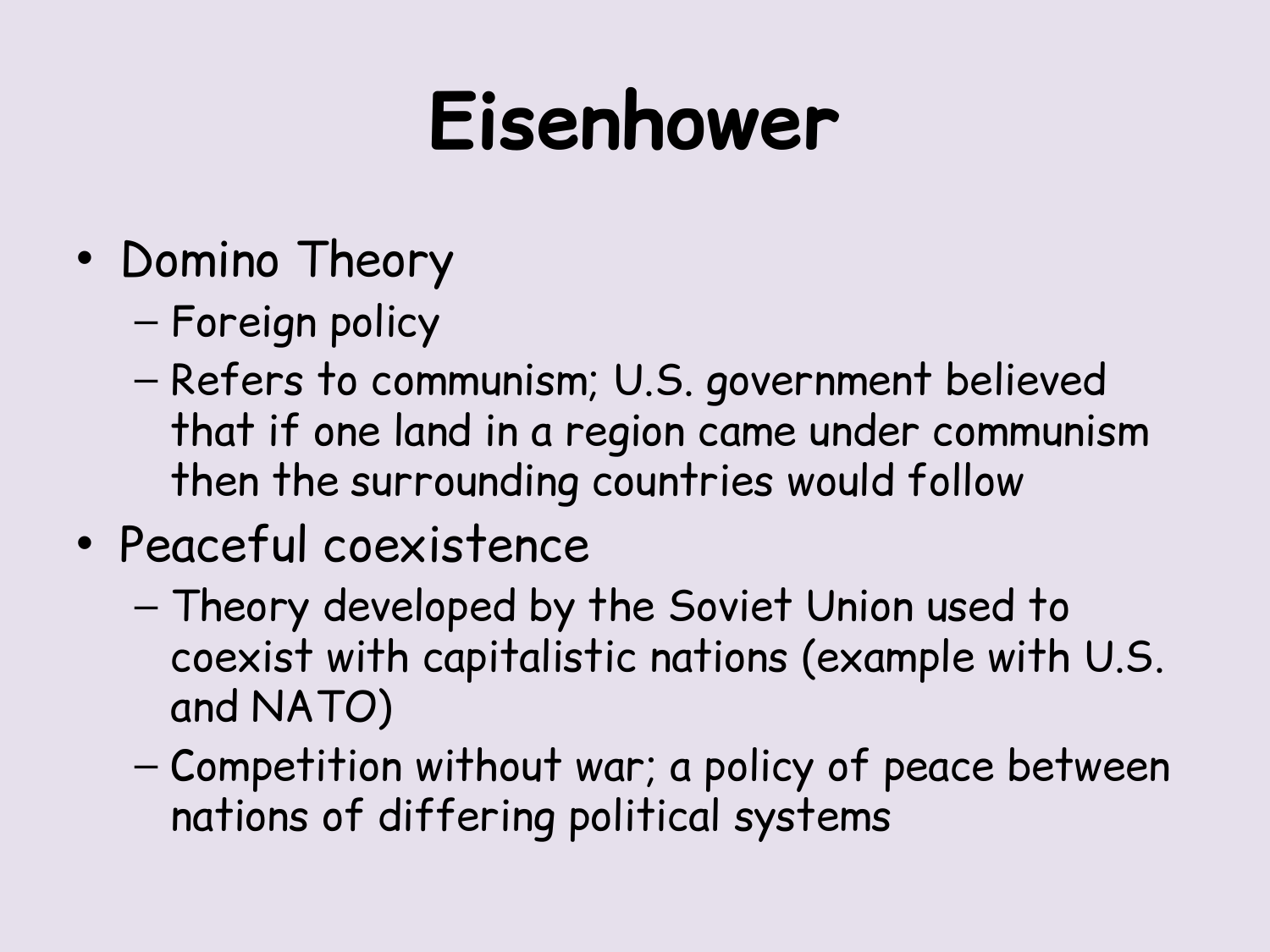

# Eisenhower
Domino Theory
Foreign policy
Refers to communism; U.S. government believed that if one land in a region came under communism then the surrounding countries would follow
Peaceful coexistence
Theory developed by the Soviet Union used to coexist with capitalistic nations (example with U.S. and NATO)
Competition without war; a policy of peace between nations of differing political systems